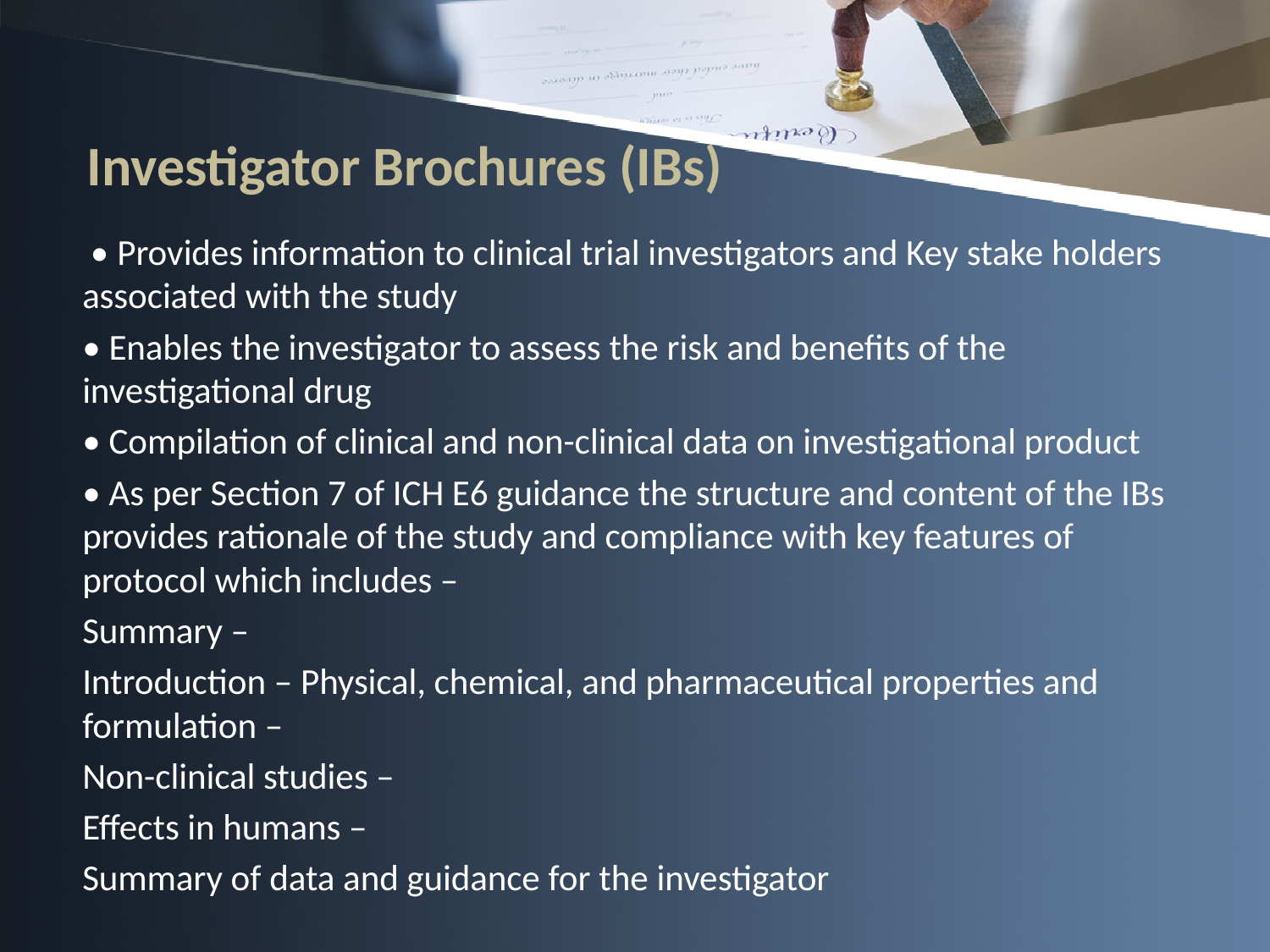

# Investigator Brochures (IBs)
 • Provides information to clinical trial investigators and Key stake holders associated with the study
• Enables the investigator to assess the risk and benefits of the investigational drug
• Compilation of clinical and non-clinical data on investigational product
• As per Section 7 of ICH E6 guidance the structure and content of the IBs provides rationale of the study and compliance with key features of protocol which includes –
Summary –
Introduction – Physical, chemical, and pharmaceutical properties and formulation –
Non-clinical studies –
Effects in humans –
Summary of data and guidance for the investigator